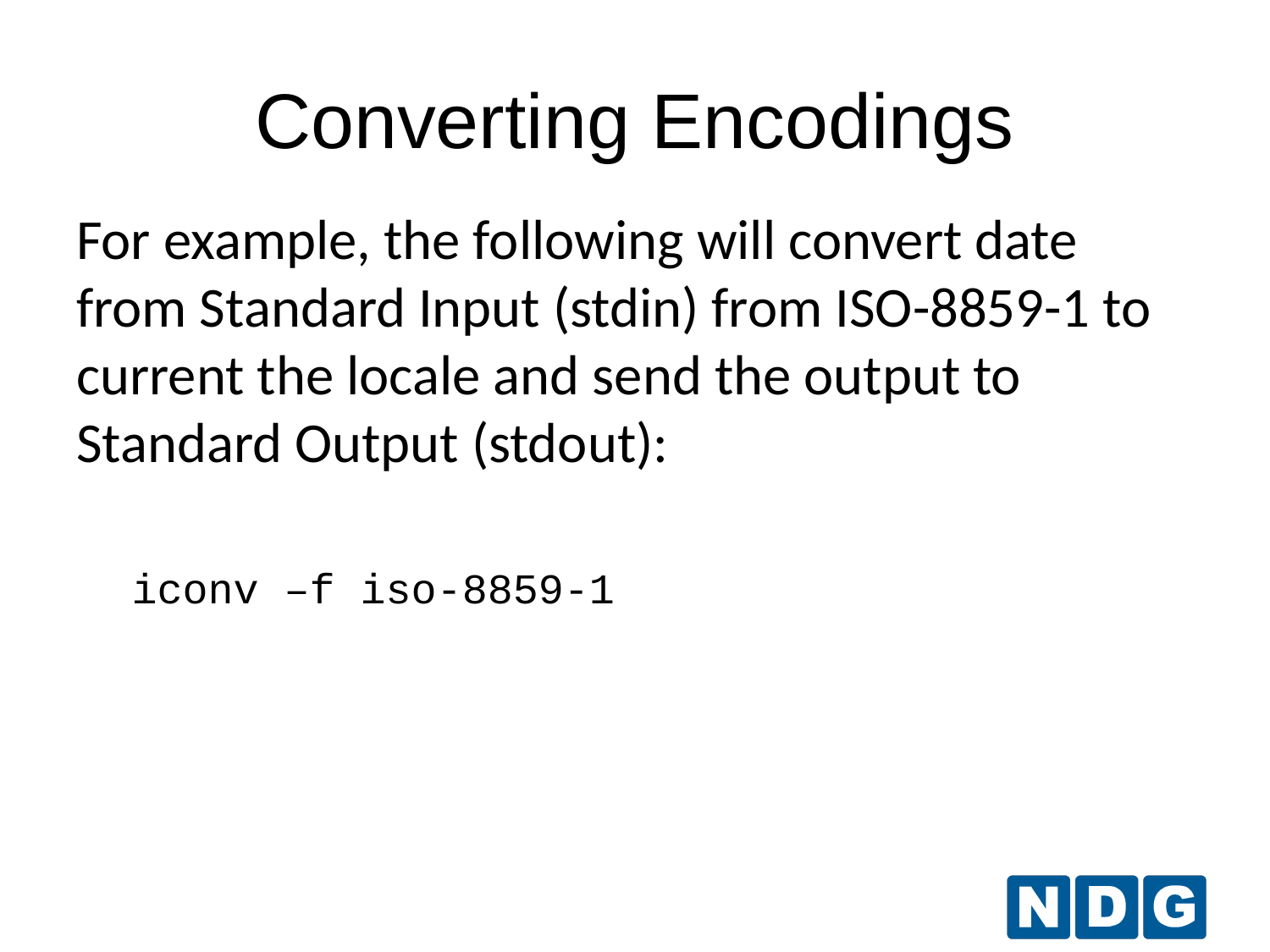

Converting Encodings
For example, the following will convert date from Standard Input (stdin) from ISO-8859-1 to current the locale and send the output to Standard Output (stdout):

iconv –f iso-8859-1